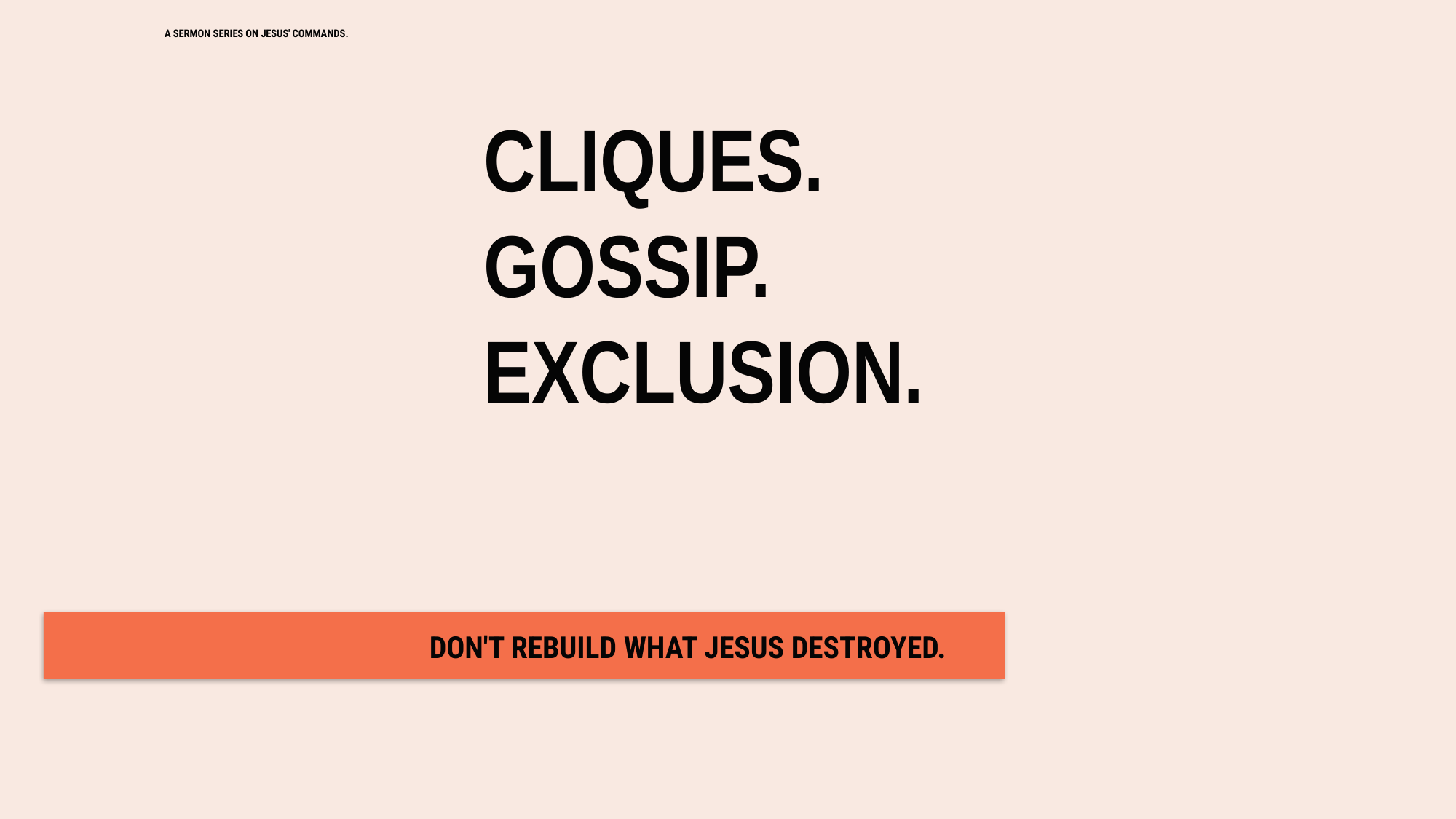

A SERMON SERIES ON JESUS' COMMANDS.
CLIQUES.
GOSSIP.
EXCLUSION.

DON'T REBUILD WHAT JESUS DESTROYED.